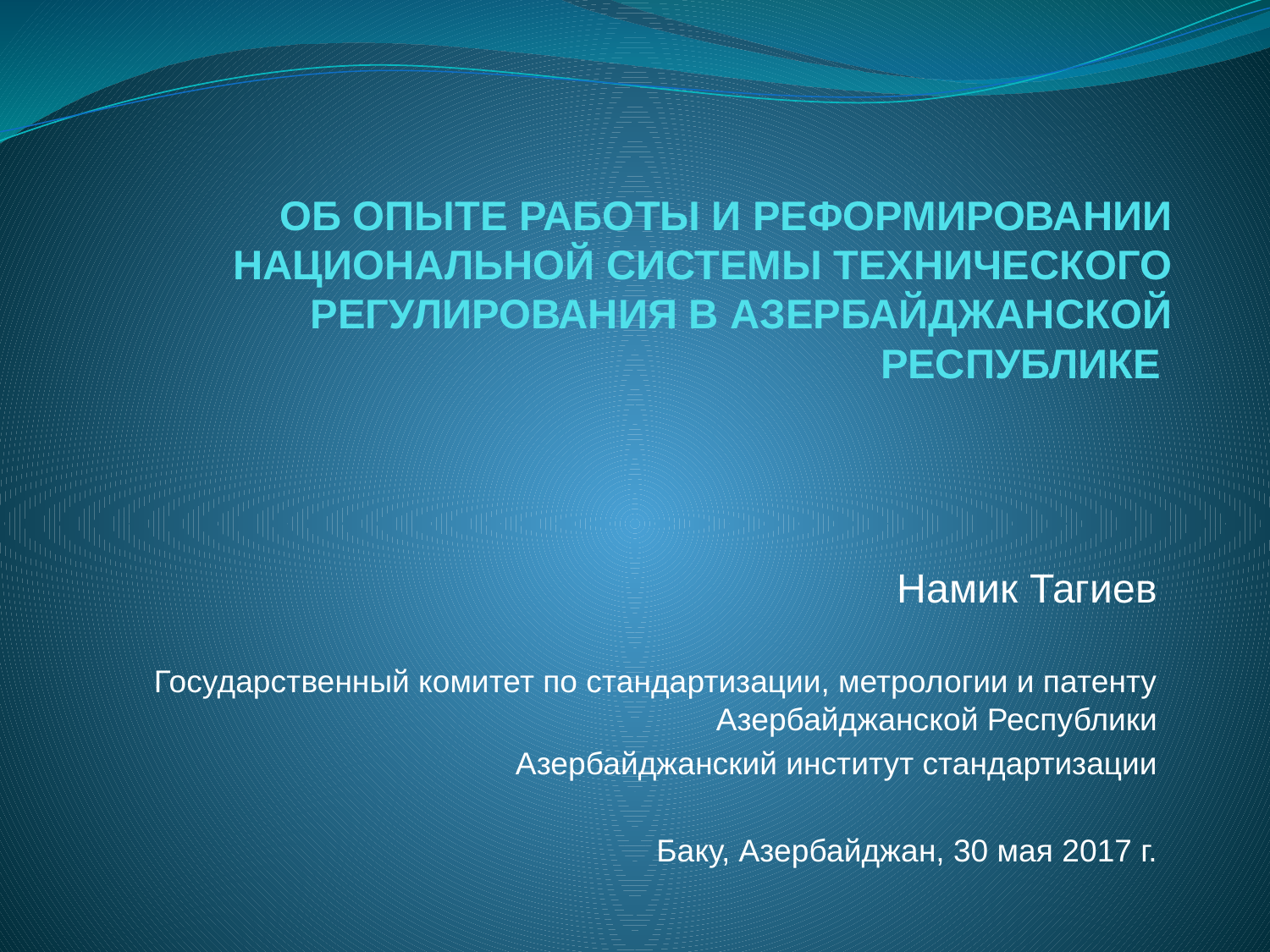

# ОБ ОПЫТЕ РАБОТЫ И РЕФОРМИРОВАНИИ НАЦИОНАЛЬНОЙ СИСТЕМЫ ТЕХНИЧЕСКОГО РЕГУЛИРОВАНИЯ В АЗЕРБАЙДЖАНСКОЙ РЕСПУБЛИКЕ
Намик Тагиев

Государственный комитет по стандартизации, метрологии и патенту Азербайджанской Республики
Азербайджанский институт стандартизации

Баку, Азербайджан, 30 мая 2017 г.